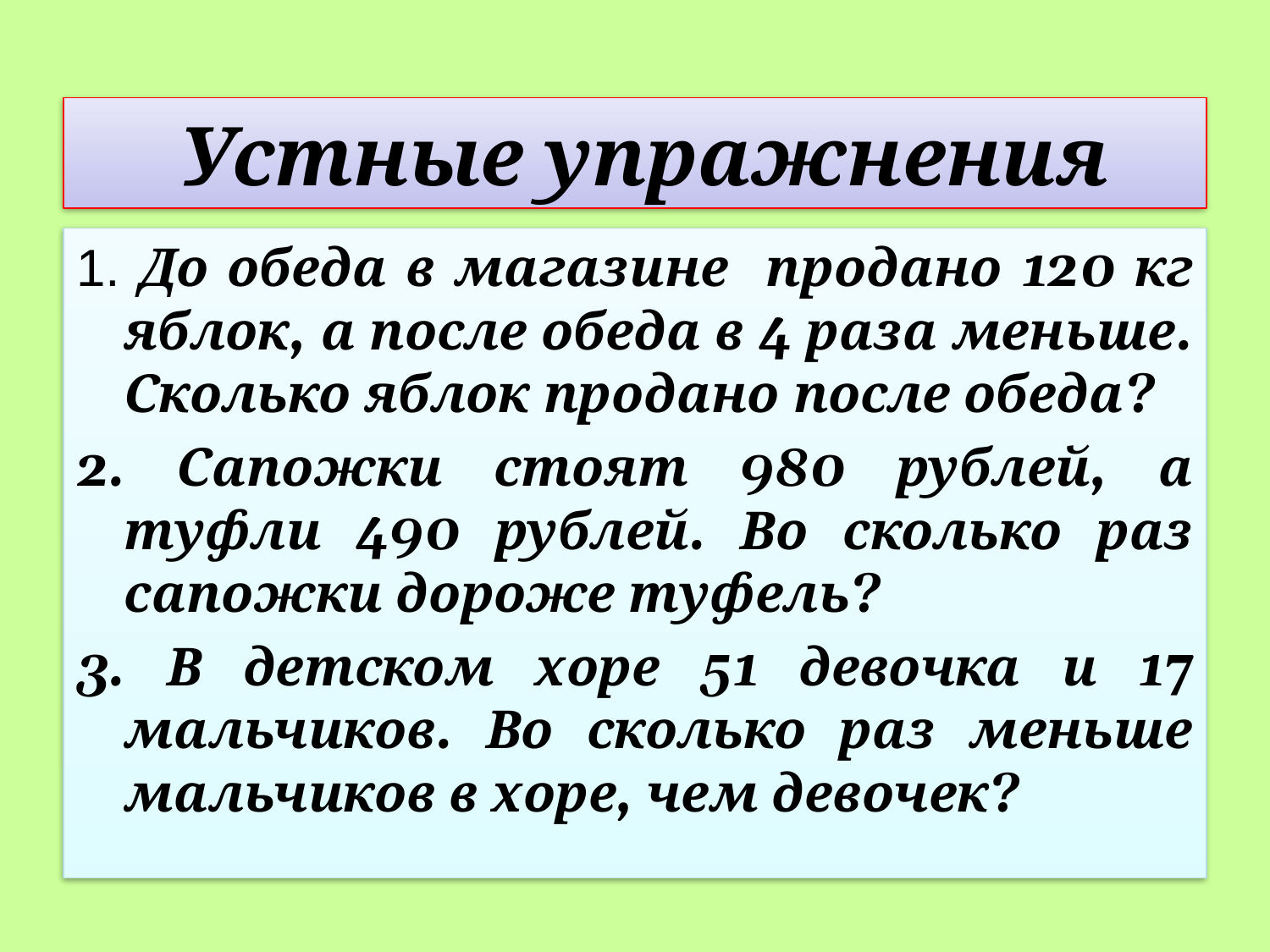

# Устные упражнения
1. До обеда в магазине  продано 120 кг яблок, а после обеда в 4 раза меньше. Сколько яблок продано после обеда?
2. Сапожки стоят 980 рублей, а туфли 490 рублей. Во сколько раз сапожки дороже туфель?
3. В детском хоре 51 девочка и 17 мальчиков. Во сколько раз меньше мальчиков в хоре, чем девочек?